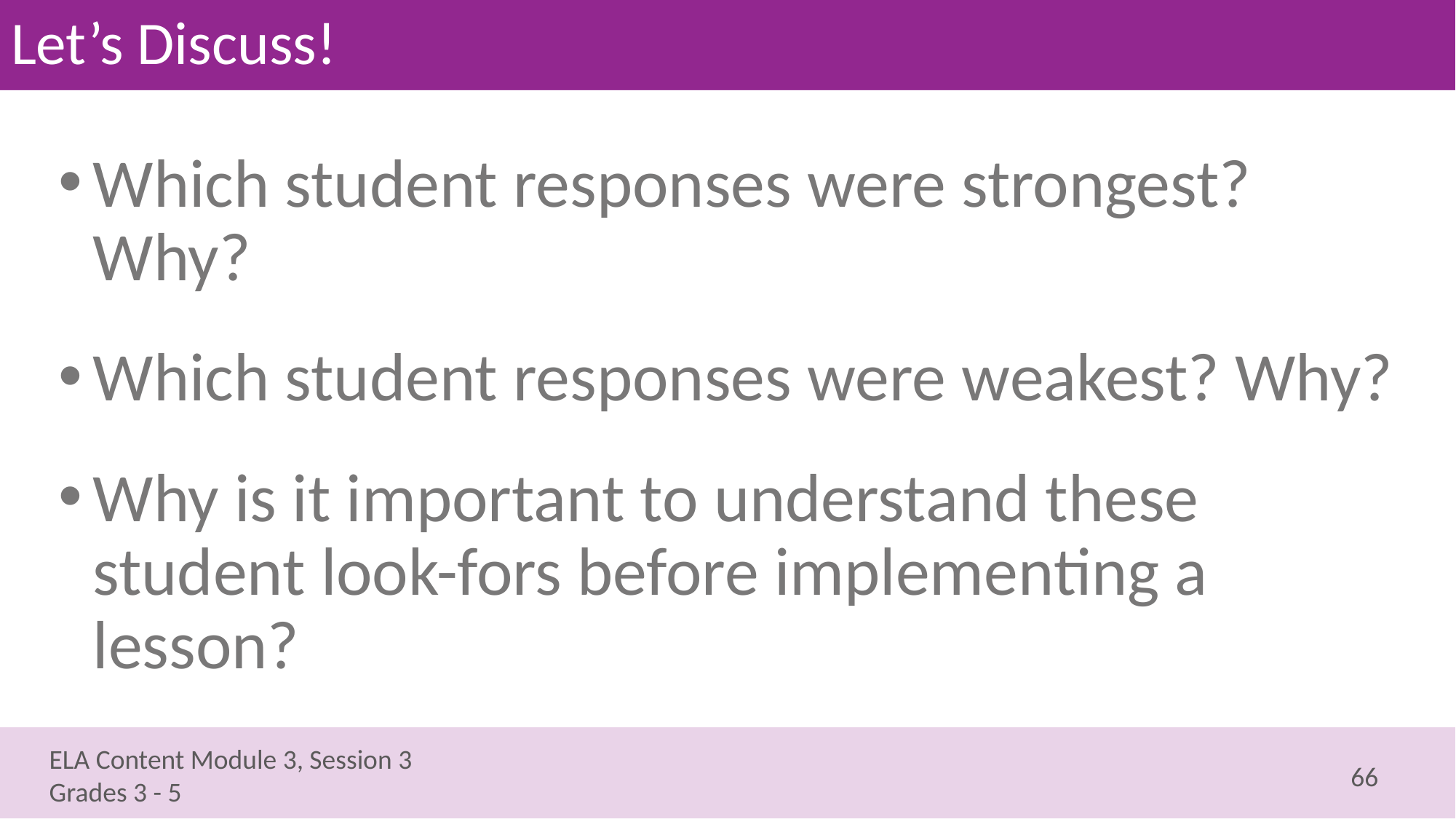

# Let’s Discuss!
Which student responses were strongest? Why?

Which student responses were weakest? Why?

Why is it important to understand these student look-fors before implementing a lesson?
66